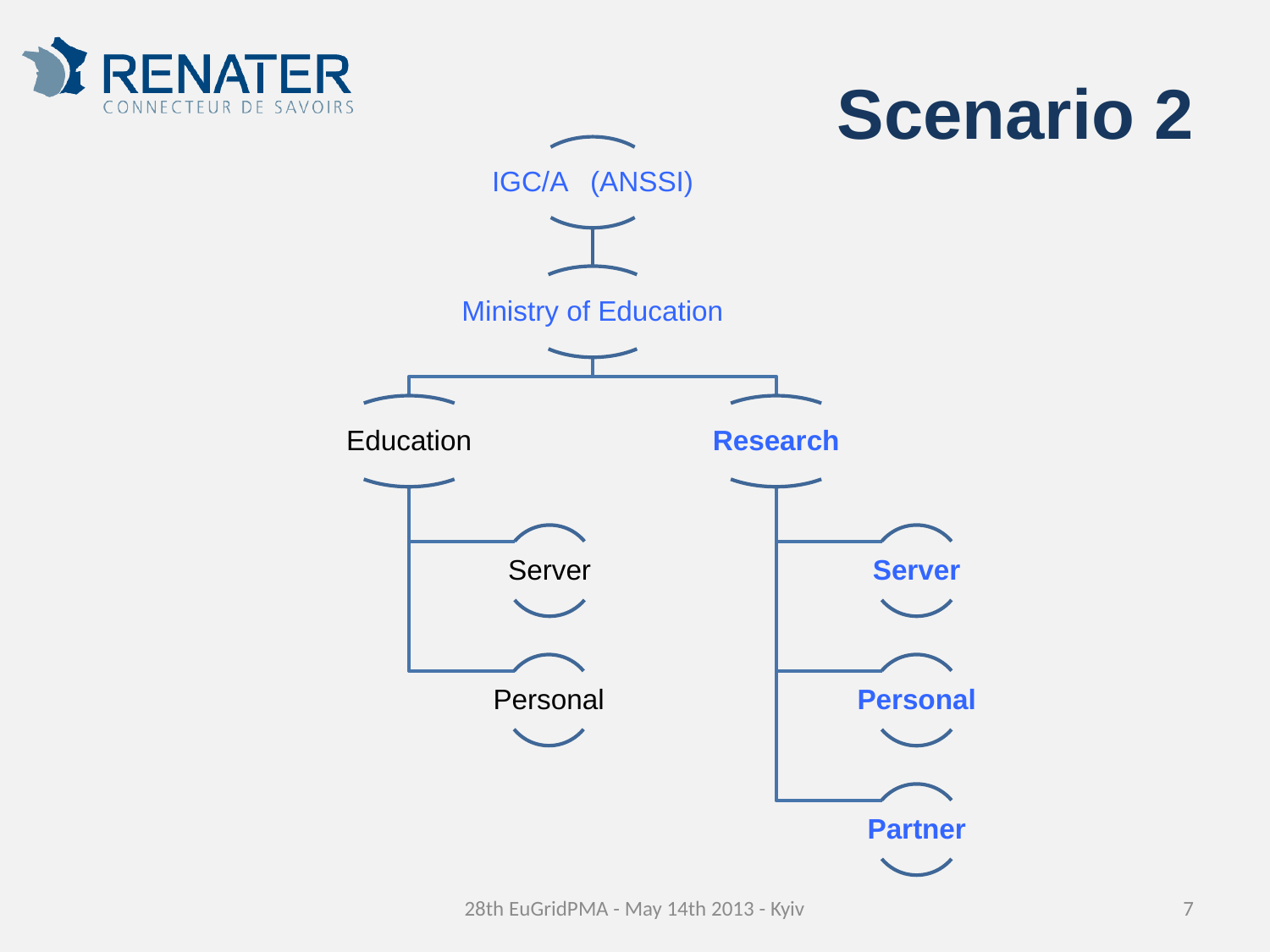

# Scenario 2
IGC/A   (ANSSI)
Ministry of Education
Education
Server
Personal
Research
Server
Personal
Partner
28th EuGridPMA - May 14th 2013 - Kyiv
7